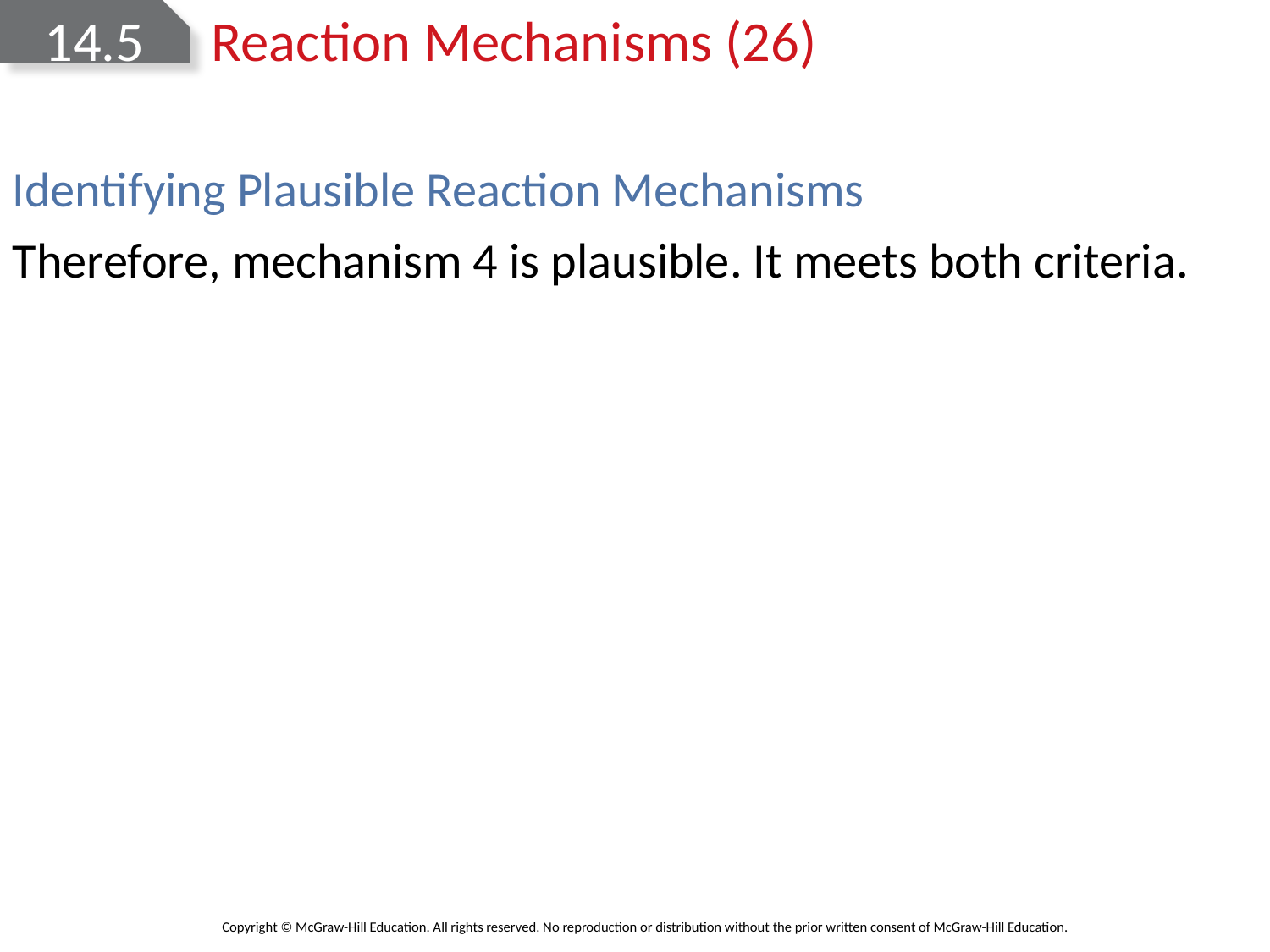

# 14.5 Reaction Mechanisms (26)
Identifying Plausible Reaction Mechanisms
Therefore, mechanism 4 is plausible. It meets both criteria.